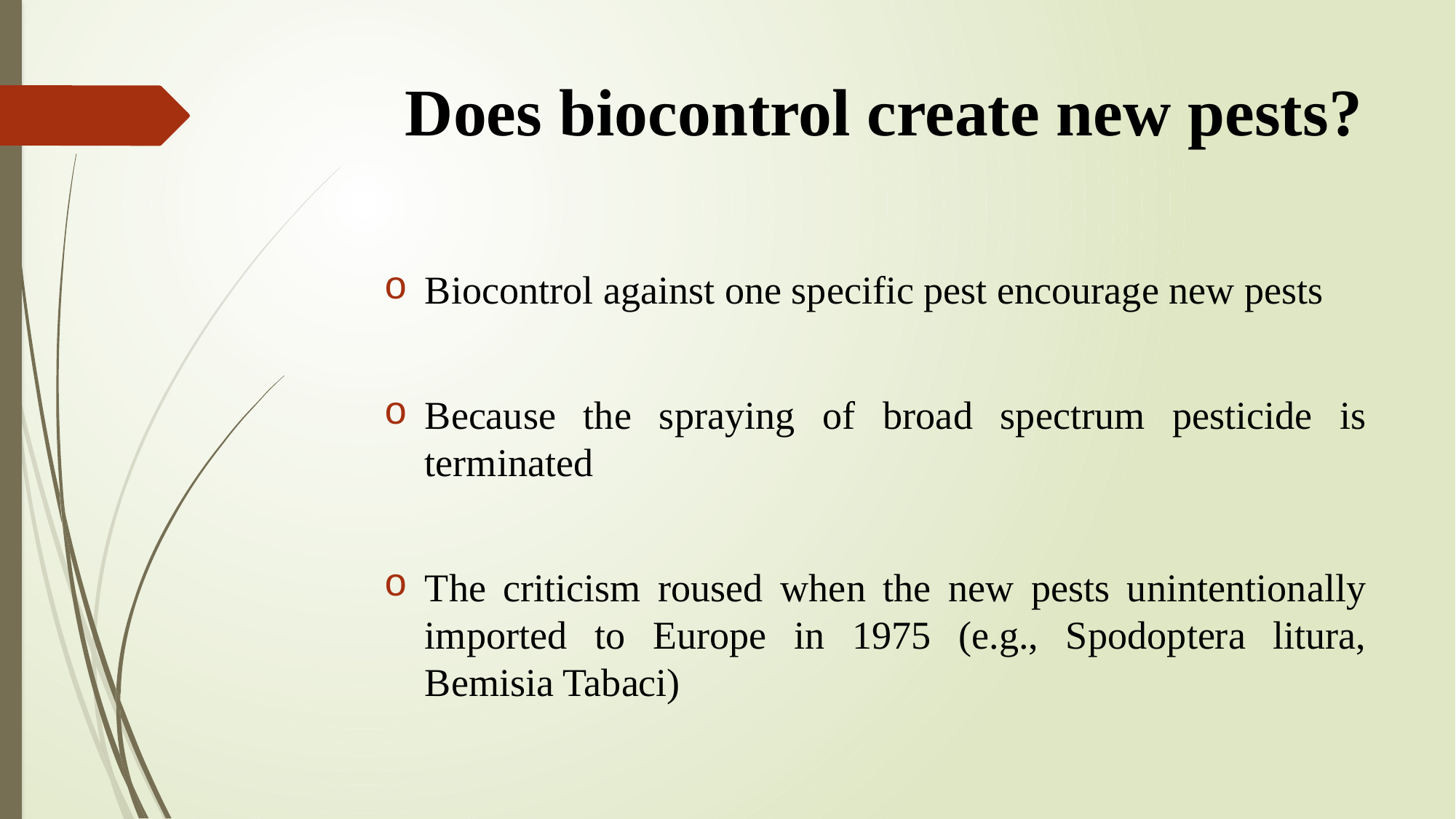

# Does biocontrol create new pests?

Biocontrol against one specific pest encourage new pests

Because the spraying of broad spectrum pesticide is terminated

The criticism roused when the new pests unintentionally imported to Europe in 1975 (e.g., Spodoptera litura, Bemisia Tabaci)